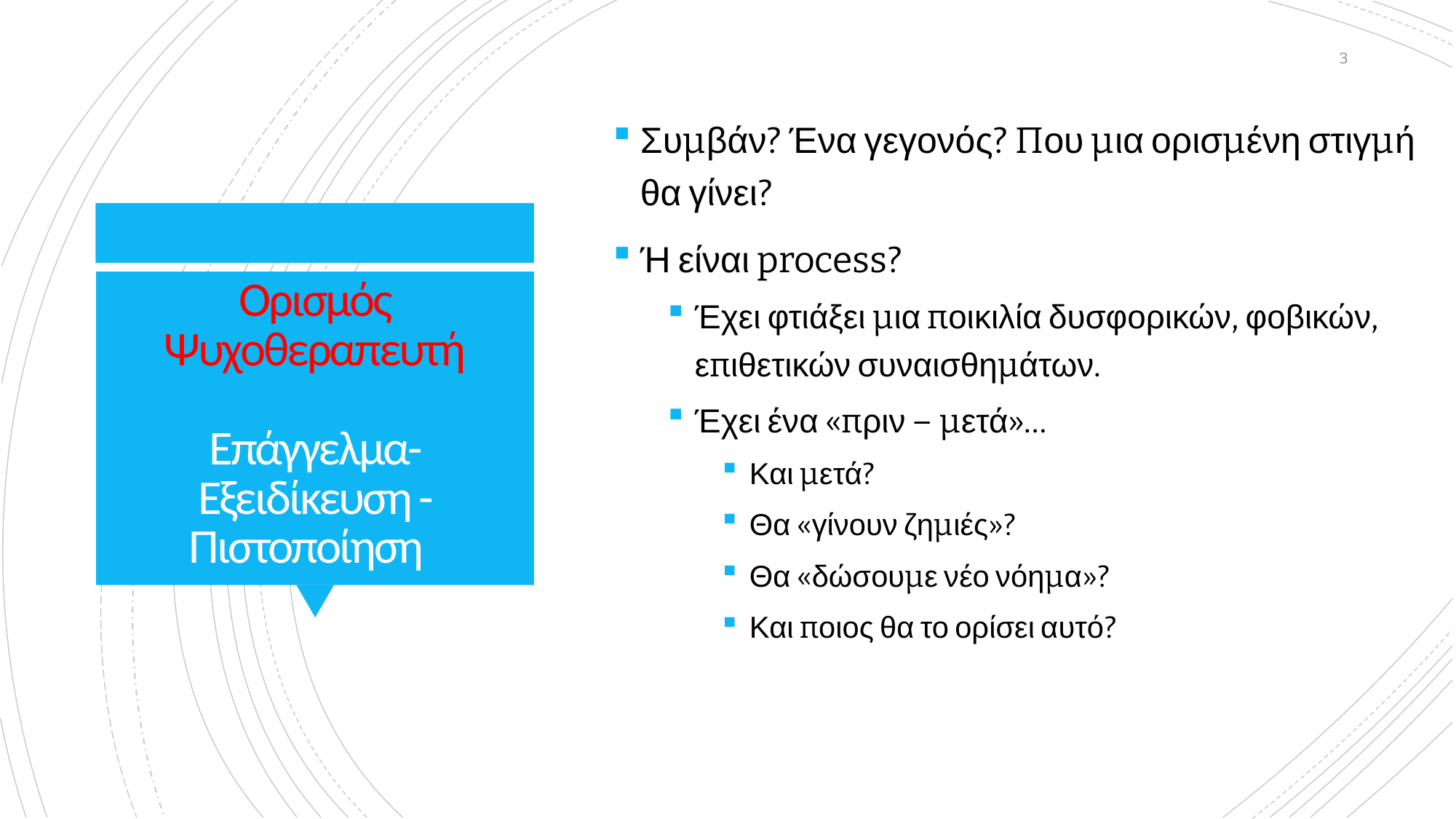

Συμβάν? Ένα γεγονός? Που μια ορισμένη στιγμή θα γίνει?
Ή είναι process?
Έχει φτιάξει μια ποικιλία δυσφορικών, φοβικών, επιθετικών συναισθημάτων.
Έχει ένα «πριν – μετά»…
Και μετά?
Θα «γίνουν ζημιές»?
Θα «δώσουμε νέο νόημα»?
Και ποιος θα το ορίσει αυτό?
3
# Ορισμός Ψυχοθεραπευτή Επάγγελμα- Εξειδίκευση - Πιστοποίηση